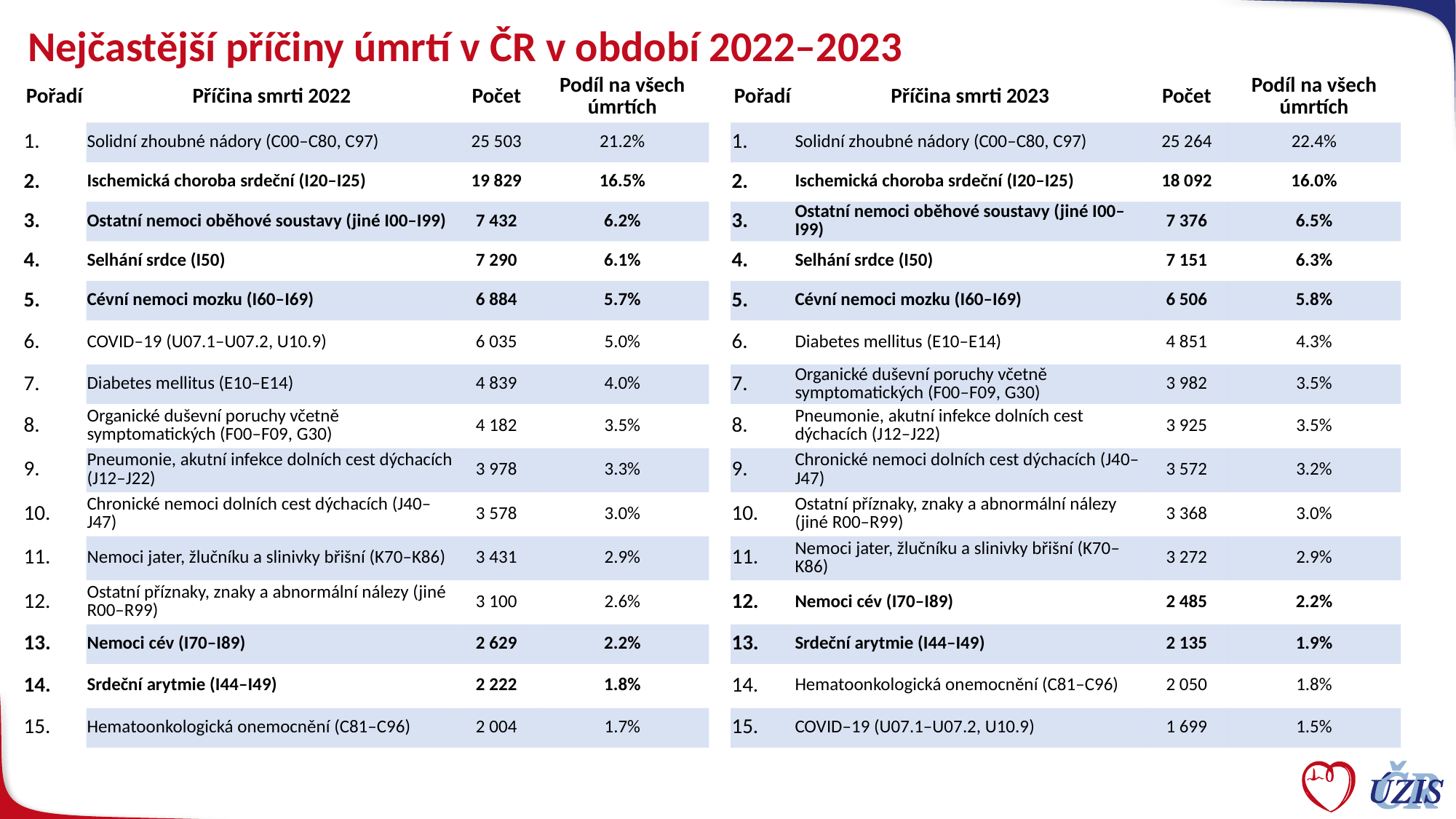

# Nejčastější příčiny úmrtí v ČR v období 2022–2023
| Pořadí | Příčina smrti 2022 | Počet | Podíl na všech úmrtích |  | Pořadí | Příčina smrti 2023 | Počet | Podíl na všech úmrtích |
| --- | --- | --- | --- | --- | --- | --- | --- | --- |
| 1. | Solidní zhoubné nádory (C00–C80, C97) | 25 503 | 21.2% |  | 1. | Solidní zhoubné nádory (C00–C80, C97) | 25 264 | 22.4% |
| 2. | Ischemická choroba srdeční (I20–I25) | 19 829 | 16.5% |  | 2. | Ischemická choroba srdeční (I20–I25) | 18 092 | 16.0% |
| 3. | Ostatní nemoci oběhové soustavy (jiné I00–I99) | 7 432 | 6.2% |  | 3. | Ostatní nemoci oběhové soustavy (jiné I00–I99) | 7 376 | 6.5% |
| 4. | Selhání srdce (I50) | 7 290 | 6.1% |  | 4. | Selhání srdce (I50) | 7 151 | 6.3% |
| 5. | Cévní nemoci mozku (I60–I69) | 6 884 | 5.7% |  | 5. | Cévní nemoci mozku (I60–I69) | 6 506 | 5.8% |
| 6. | COVID–19 (U07.1–U07.2, U10.9) | 6 035 | 5.0% |  | 6. | Diabetes mellitus (E10–E14) | 4 851 | 4.3% |
| 7. | Diabetes mellitus (E10–E14) | 4 839 | 4.0% |  | 7. | Organické duševní poruchy včetně symptomatických (F00–F09, G30) | 3 982 | 3.5% |
| 8. | Organické duševní poruchy včetně symptomatických (F00–F09, G30) | 4 182 | 3.5% |  | 8. | Pneumonie, akutní infekce dolních cest dýchacích (J12–J22) | 3 925 | 3.5% |
| 9. | Pneumonie, akutní infekce dolních cest dýchacích (J12–J22) | 3 978 | 3.3% |  | 9. | Chronické nemoci dolních cest dýchacích (J40–J47) | 3 572 | 3.2% |
| 10. | Chronické nemoci dolních cest dýchacích (J40–J47) | 3 578 | 3.0% |  | 10. | Ostatní příznaky, znaky a abnormální nálezy (jiné R00–R99) | 3 368 | 3.0% |
| 11. | Nemoci jater, žlučníku a slinivky břišní (K70–K86) | 3 431 | 2.9% |  | 11. | Nemoci jater, žlučníku a slinivky břišní (K70–K86) | 3 272 | 2.9% |
| 12. | Ostatní příznaky, znaky a abnormální nálezy (jiné R00–R99) | 3 100 | 2.6% |  | 12. | Nemoci cév (I70–I89) | 2 485 | 2.2% |
| 13. | Nemoci cév (I70–I89) | 2 629 | 2.2% |  | 13. | Srdeční arytmie (I44–I49) | 2 135 | 1.9% |
| 14. | Srdeční arytmie (I44–I49) | 2 222 | 1.8% |  | 14. | Hematoonkologická onemocnění (C81–C96) | 2 050 | 1.8% |
| 15. | Hematoonkologická onemocnění (C81–C96) | 2 004 | 1.7% |  | 15. | COVID–19 (U07.1–U07.2, U10.9) | 1 699 | 1.5% |